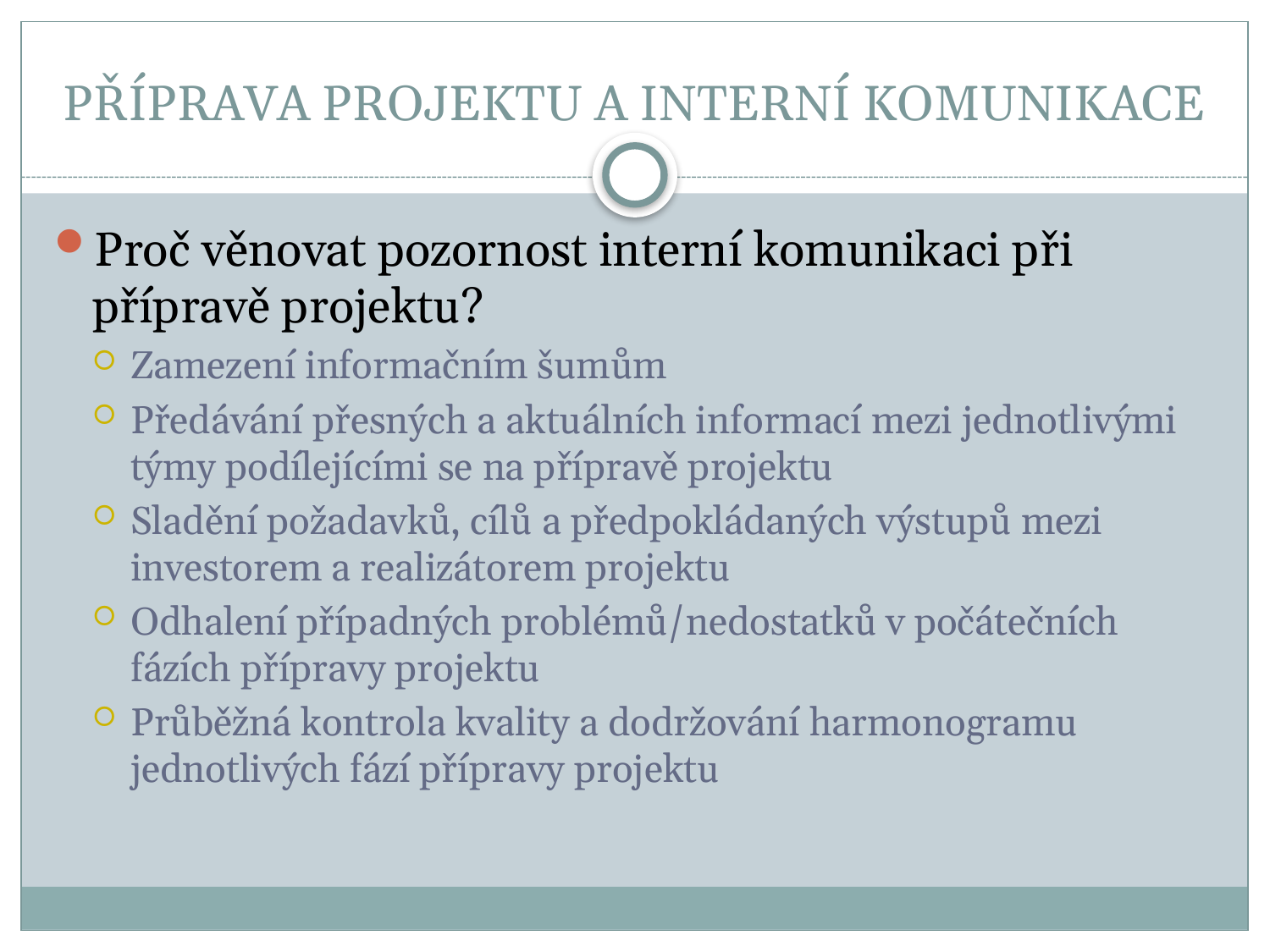

# PŘÍPRAVA PROJEKTU A INTERNÍ KOMUNIKACE
Proč věnovat pozornost interní komunikaci při přípravě projektu?
Zamezení informačním šumům
Předávání přesných a aktuálních informací mezi jednotlivými týmy podílejícími se na přípravě projektu
Sladění požadavků, cílů a předpokládaných výstupů mezi investorem a realizátorem projektu
Odhalení případných problémů/nedostatků v počátečních fázích přípravy projektu
Průběžná kontrola kvality a dodržování harmonogramu jednotlivých fází přípravy projektu